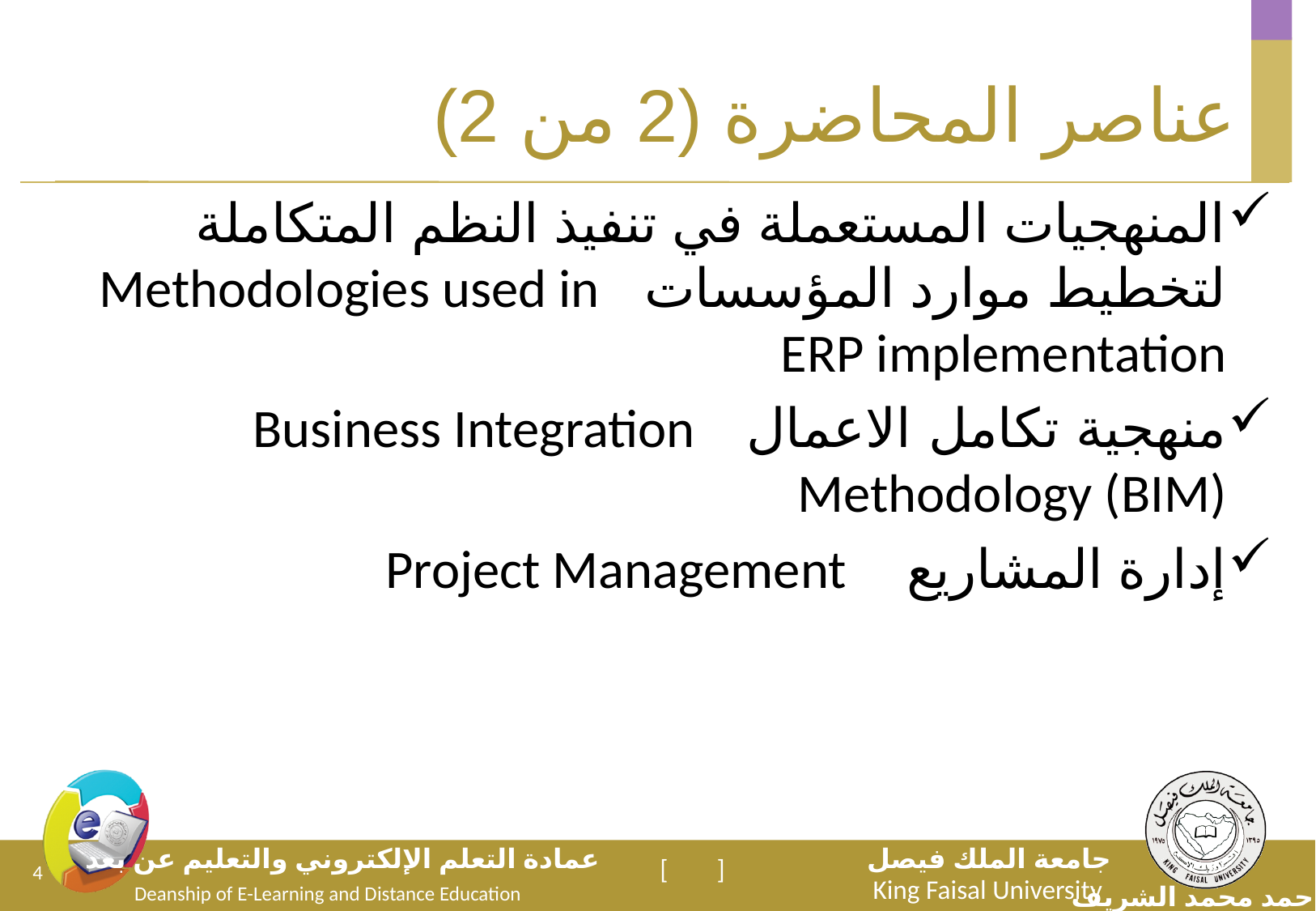

# عناصر المحاضرة (2 من 2)
المنهجيات المستعملة في تنفيذ النظم المتكاملة لتخطيط موارد المؤسسات   Methodologies used in ERP implementation
منهجية تكامل الاعمال   Business Integration Methodology (BIM)
إدارة المشاريع    Project Management

4